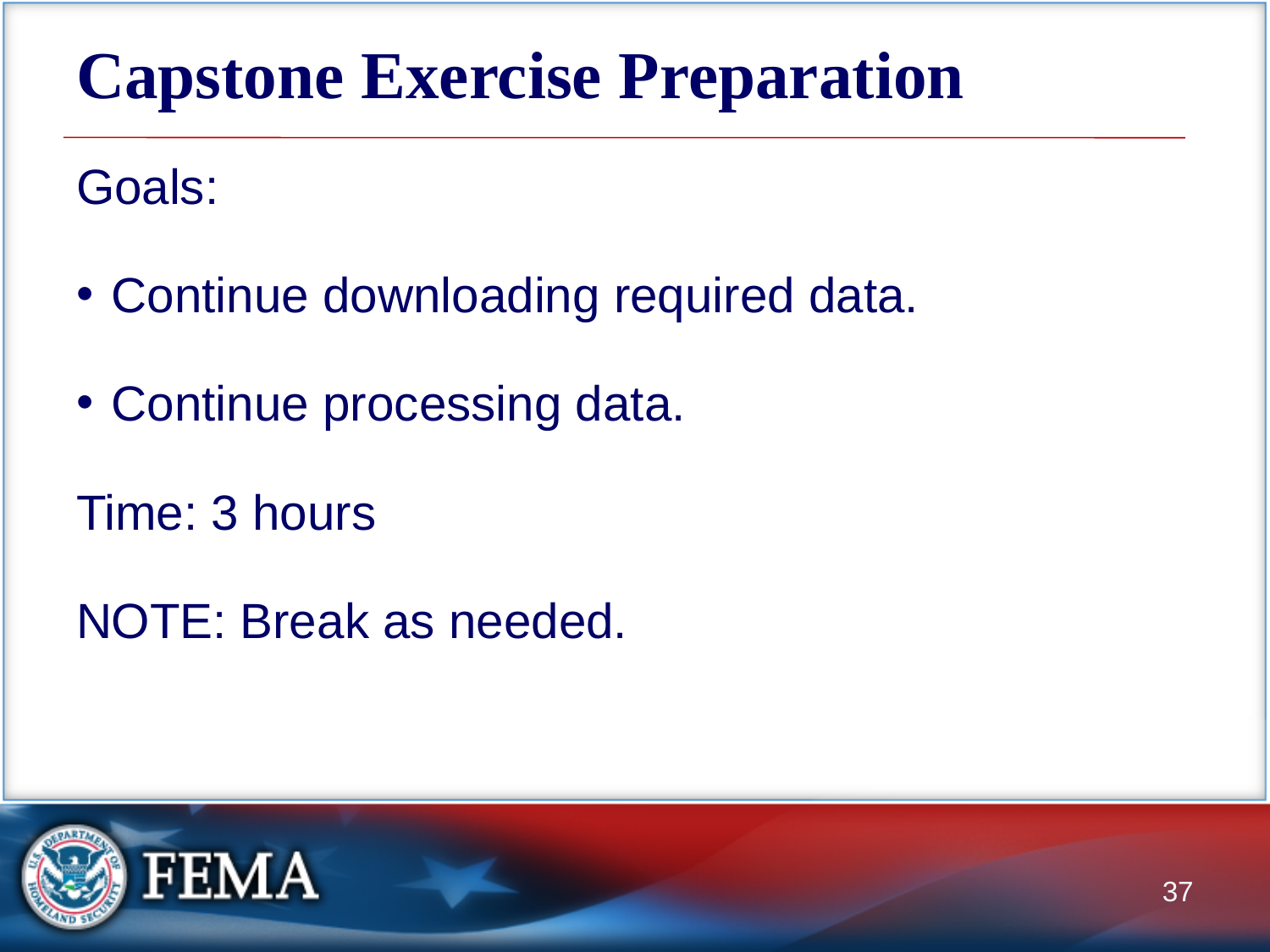

# Capstone Exercise Preparation
Goals:
Continue downloading required data.
Continue processing data.
Time: 3 hours
NOTE: Break as needed.
37